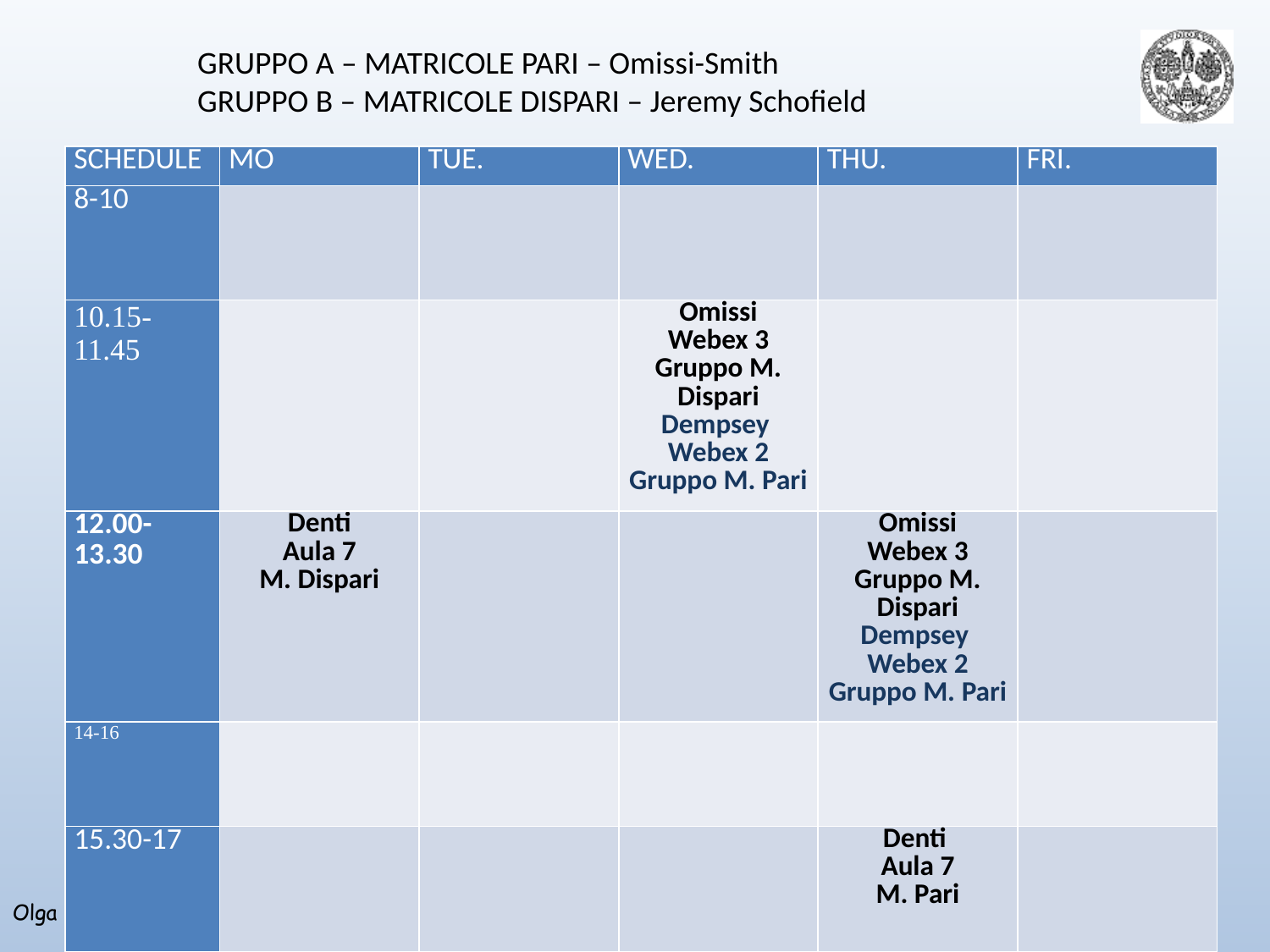

GRUPPO A – MATRICOLE PARI – Omissi-Smith
GRUPPO B – MATRICOLE DISPARI – Jeremy Schofield
| SCHEDULE | MO | TUE. | WED. | THU. | FRI. |
| --- | --- | --- | --- | --- | --- |
| 8-10 |  |  |  |  |  |
| 10.15-11.45 |  |  | Omissi Webex 3 Gruppo M. Dispari Dempsey Webex 2 Gruppo M. Pari |  |  |
| 12.00-13.30 | Denti Aula 7 M. Dispari |  |  | Omissi Webex 3 Gruppo M. Dispari Dempsey Webex 2 Gruppo M. Pari |  |
| 14-16 |  |  |  |  |  |
| 15.30-17 |  |  |  | Denti Aula 7 M. Pari |  |